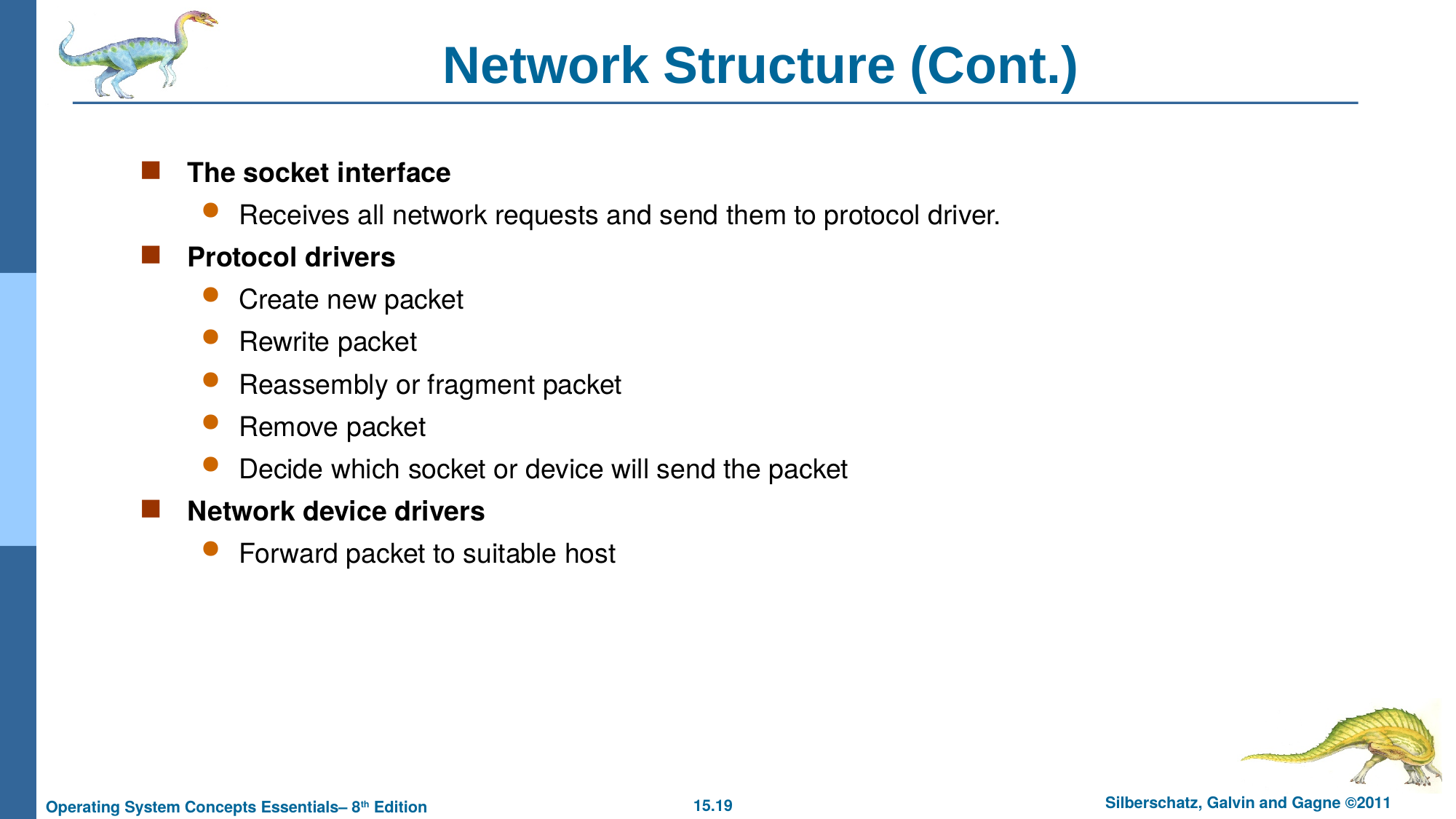

# Network Structure (Cont.)
The socket interface
Receives all network requests and send them to protocol driver.
Protocol drivers
Create new packet
Rewrite packet
Reassembly or fragment packet
Remove packet
Decide which socket or device will send the packet
Network device drivers
Forward packet to suitable host